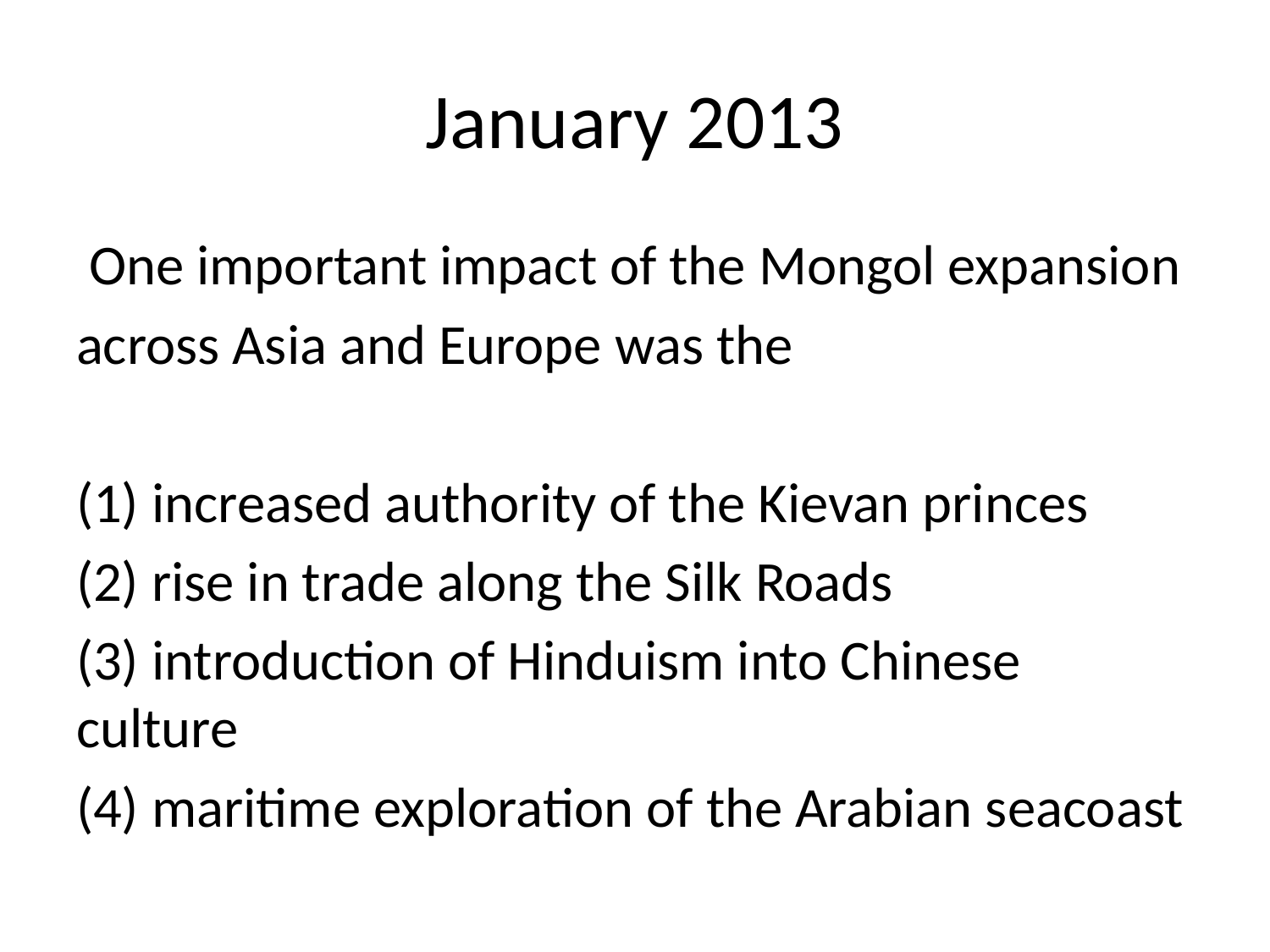

# January 2013
 One important impact of the Mongol expansion
across Asia and Europe was the

(1) increased authority of the Kievan princes
(2) rise in trade along the Silk Roads
(3) introduction of Hinduism into Chinese culture
(4) maritime exploration of the Arabian seacoast